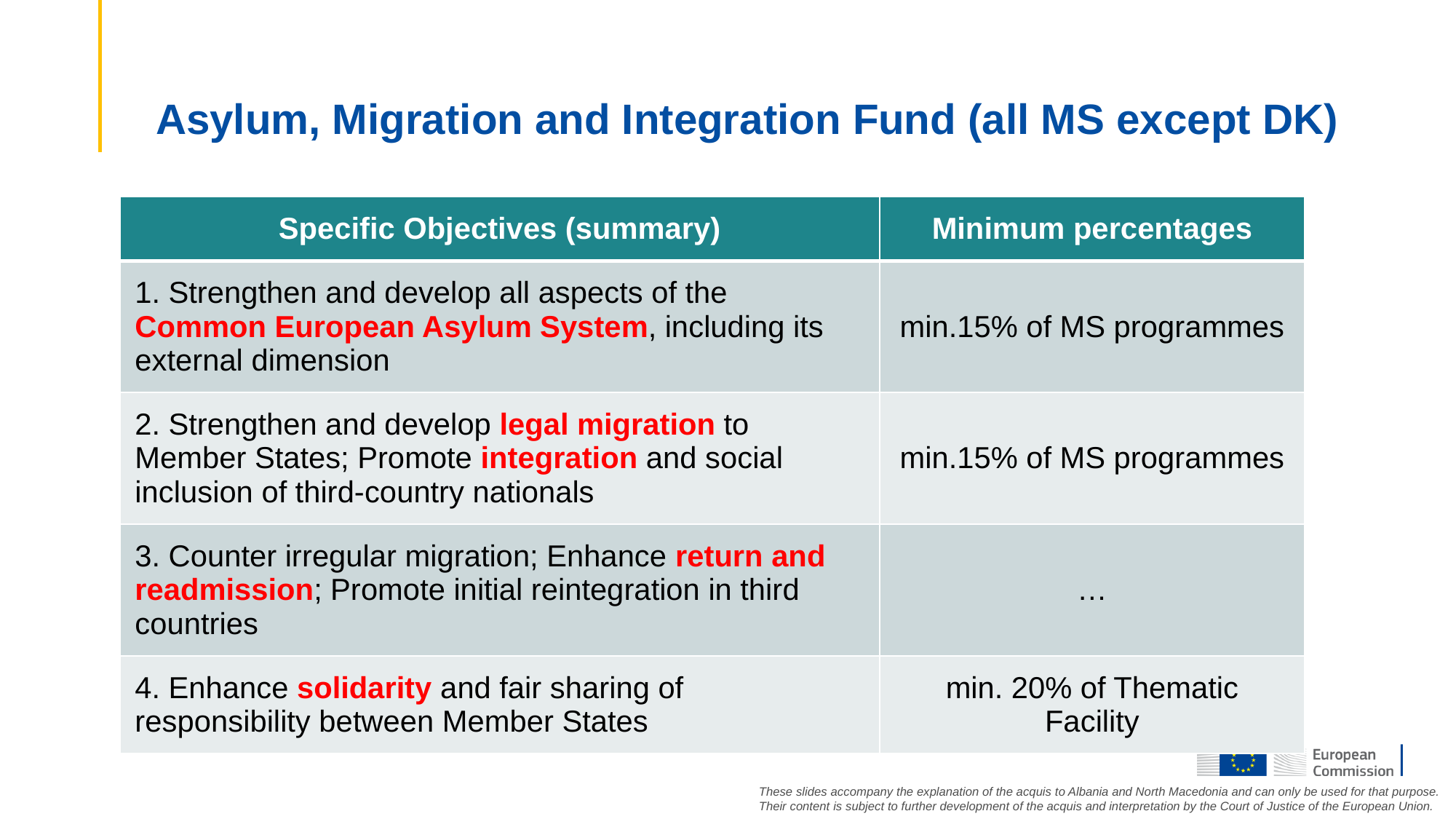

# Asylum, Migration and Integration Fund (all MS except DK)

| Specific Objectives (summary) | Minimum percentages |
| --- | --- |
| 1. Strengthen and develop all aspects of the Common European Asylum System, including its external dimension | min.15% of MS programmes |
| 2. Strengthen and develop legal migration to Member States; Promote integration and social inclusion of third-country nationals | min.15% of MS programmes |
| 3. Counter irregular migration; Enhance return and readmission; Promote initial reintegration in third countries | … |
| 4. Enhance solidarity and fair sharing of responsibility between Member States | min. 20% of Thematic Facility |